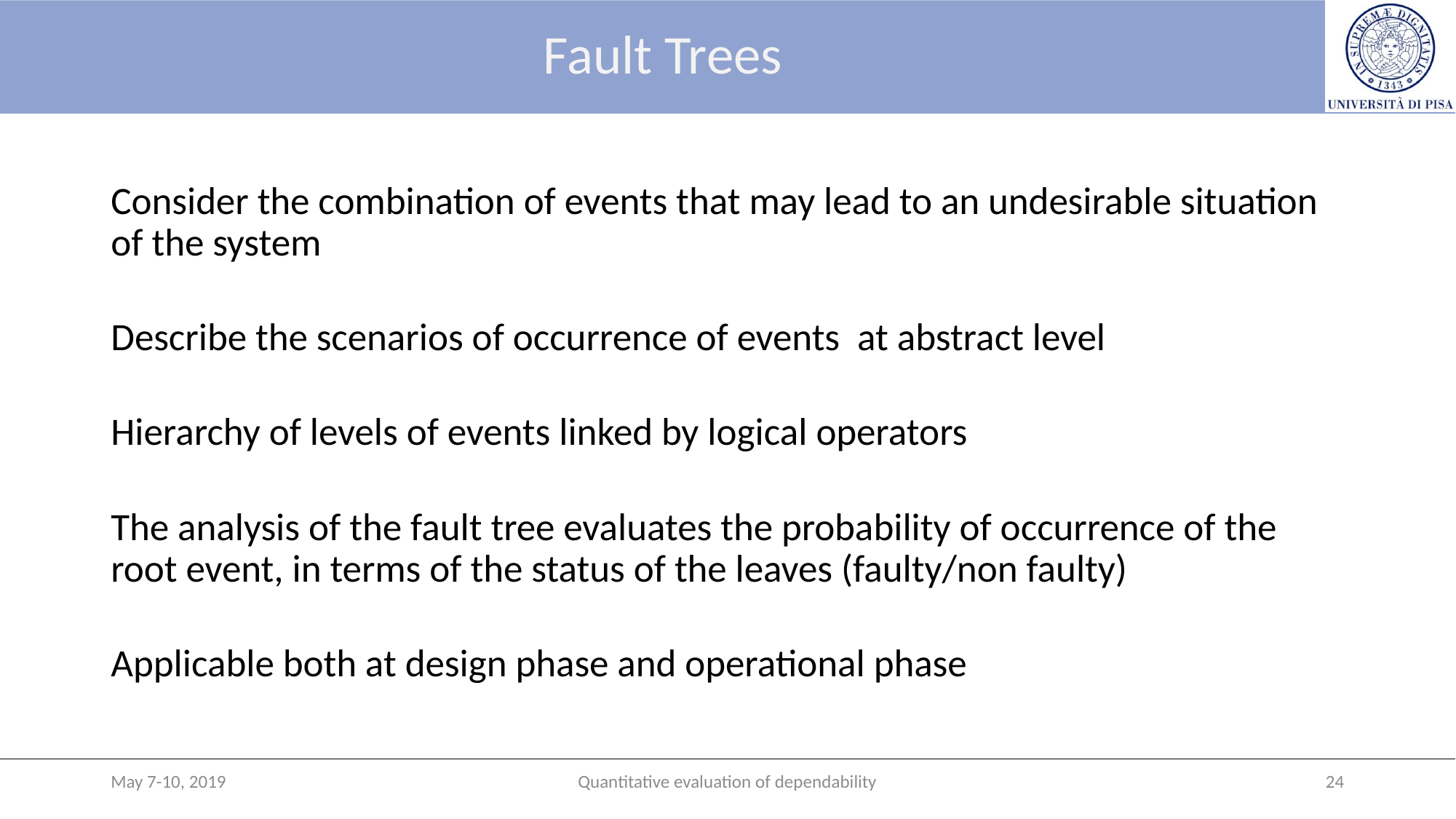

# Fault Trees
Consider the combination of events that may lead to an undesirable situation of the system

Describe the scenarios of occurrence of events  at abstract level

Hierarchy of levels of events linked by logical operators

The analysis of the fault tree evaluates the probability of occurrence of the root event, in terms of the status of the leaves (faulty/non faulty)

Applicable both at design phase and operational phase

May 7-10, 2019
Quantitative evaluation of dependability
24